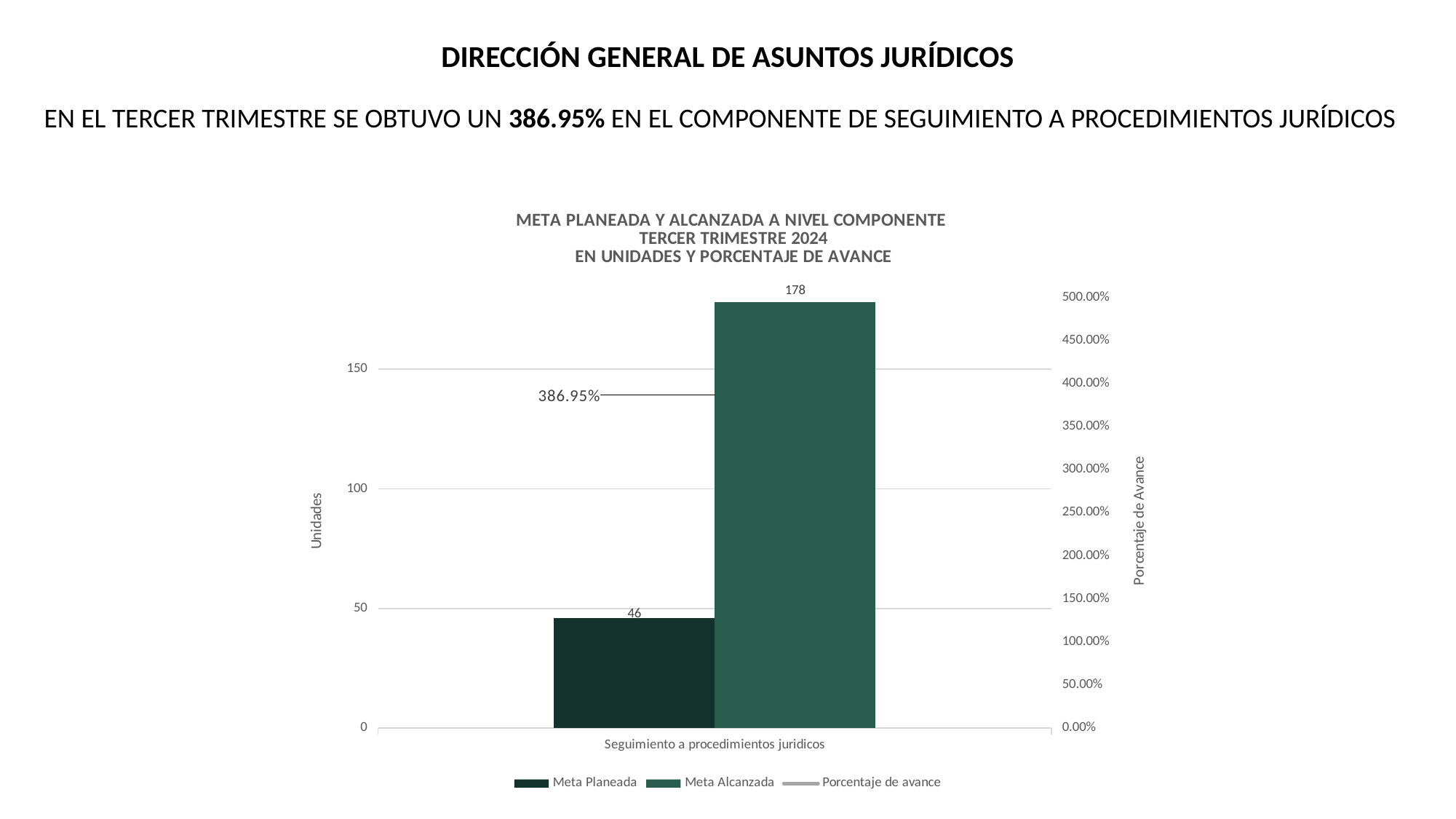

DIRECCIÓN GENERAL DE ASUNTOS JURÍDICOS
EN EL TERCER TRIMESTRE SE OBTUVO UN 386.95% EN EL COMPONENTE DE SEGUIMIENTO A PROCEDIMIENTOS JURÍDICOS

### Chart: META PLANEADA Y ALCANZADA A NIVEL COMPONENTE
TERCER TRIMESTRE 2024
EN UNIDADES Y PORCENTAJE DE AVANCE

| Category | Meta Planeada | Meta Alcanzada |  |
|---|---|---|---|
| Seguimiento a procedimientos juridicos | 46.0 | 178.0 | 3.869565217391304 |